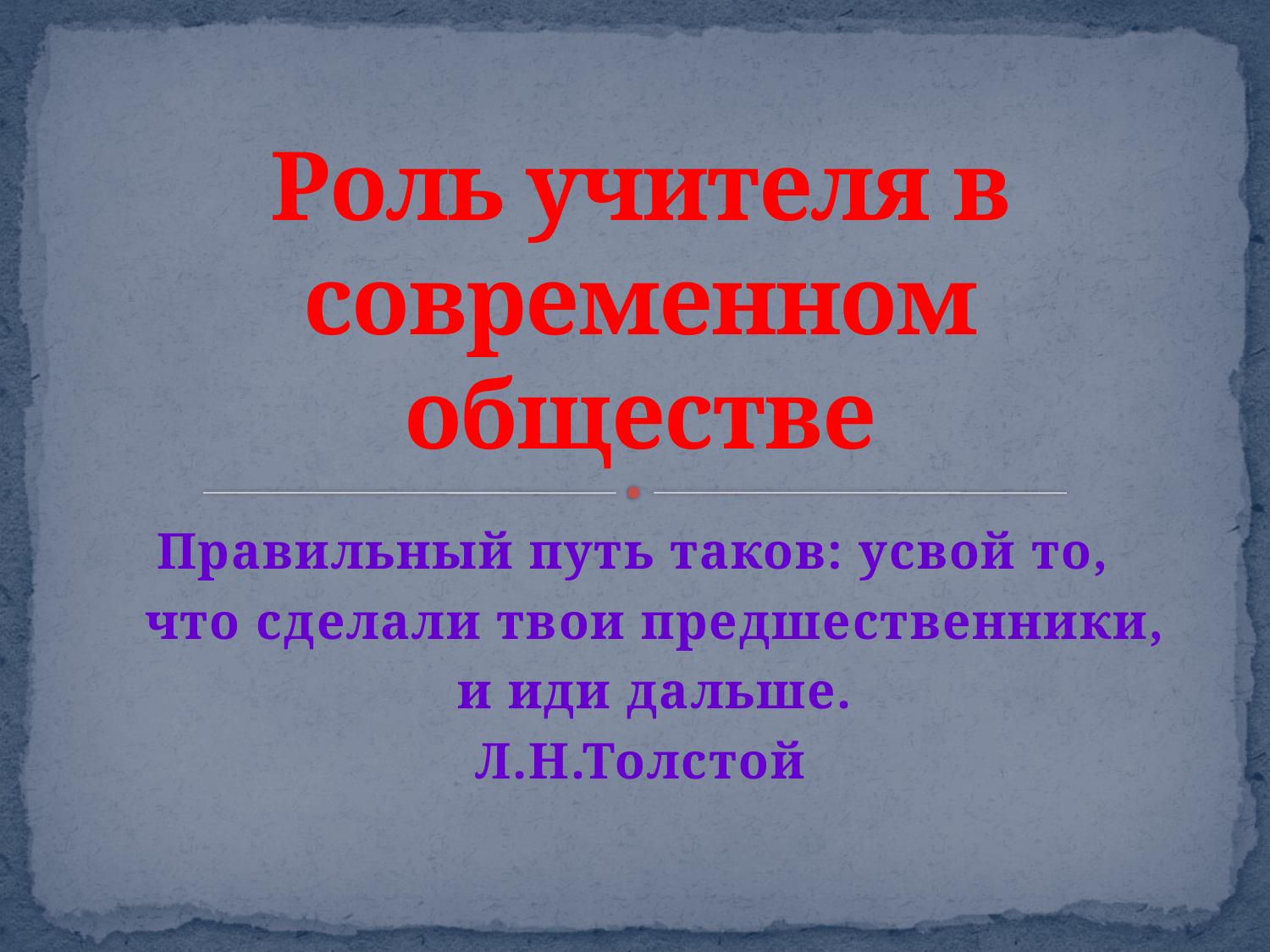

# Роль учителя в современном обществе
Правильный путь таков: усвой то,
   что сделали твои предшественники,
   и иди дальше.
 Л.Н.Толстой